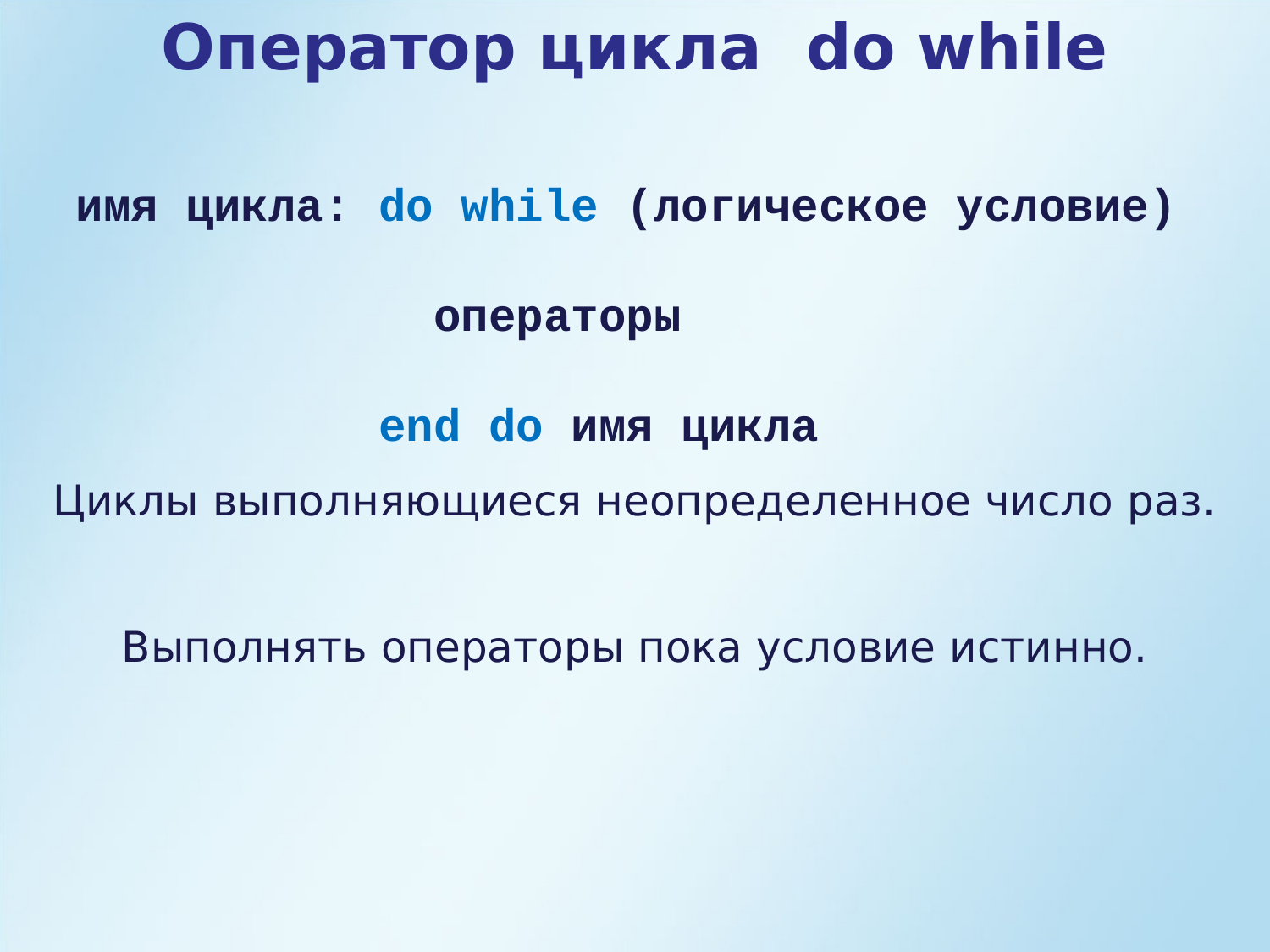

Оператор цикла  do while
имя цикла: do while (логическое условие)

             операторы

           end do имя цикла
Циклы выполняющиеся неопределенное число раз.
Выполнять операторы пока условие истинно.